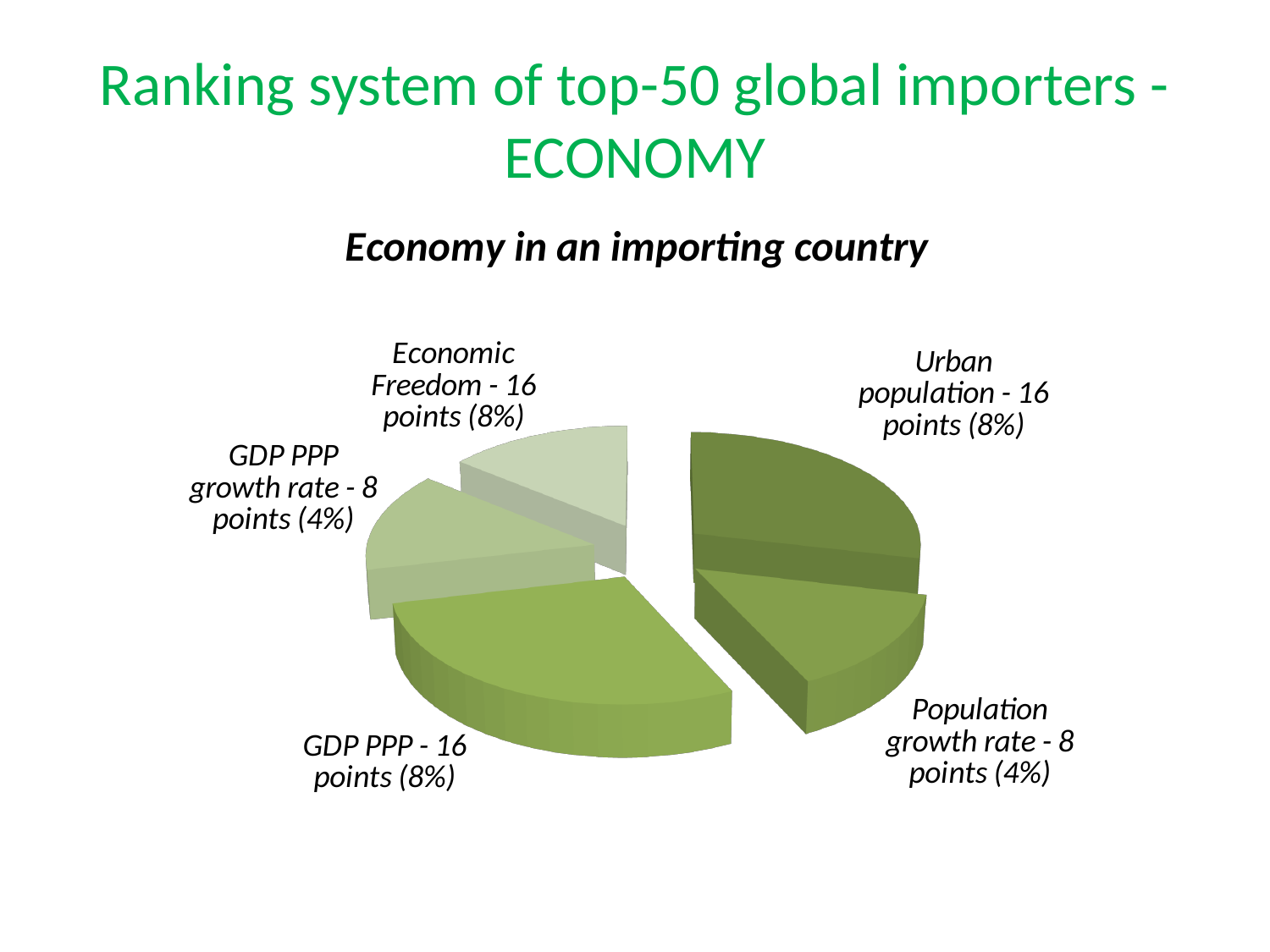

# Ranking system of top-50 global importers - ECONOMY

[unsupported chart]